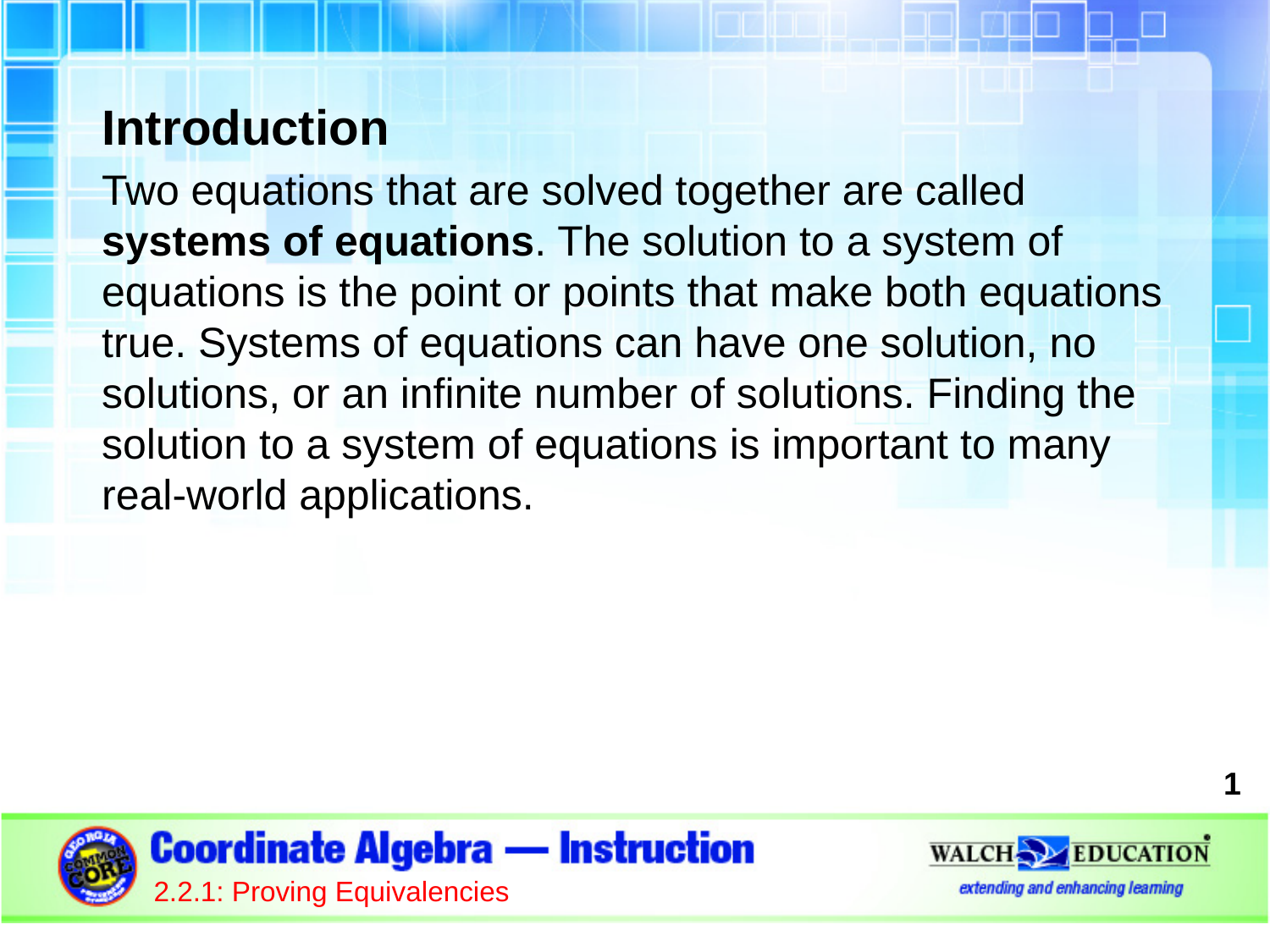

Introduction
Two equations that are solved together are called systems of equations. The solution to a system of equations is the point or points that make both equations true. Systems of equations can have one solution, no solutions, or an infinite number of solutions. Finding the solution to a system of equations is important to many real-world applications.
1
2.2.1: Proving Equivalencies